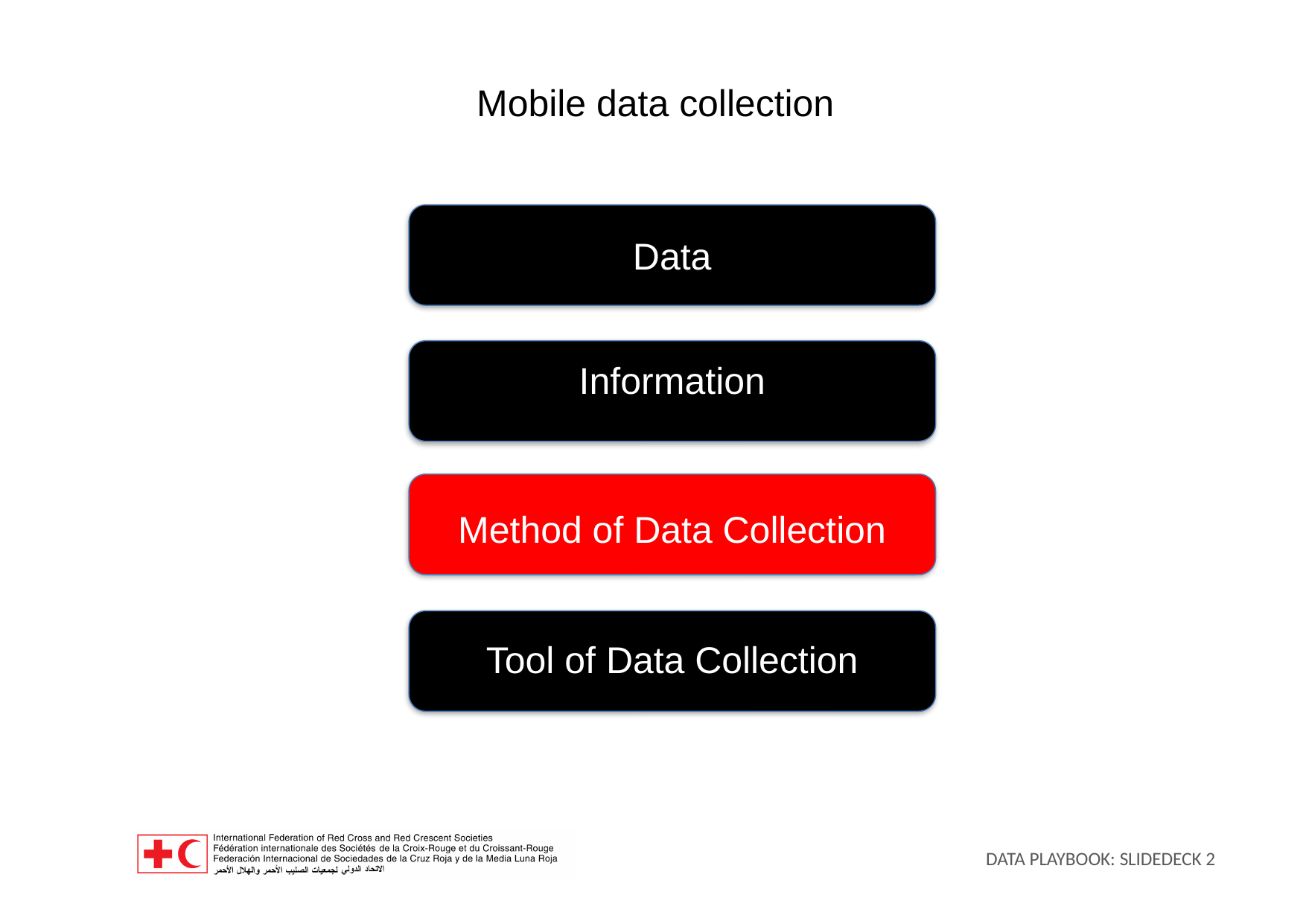

Mobile data collection

Data

Information

Method of Data Collection

Tool of Data Collection